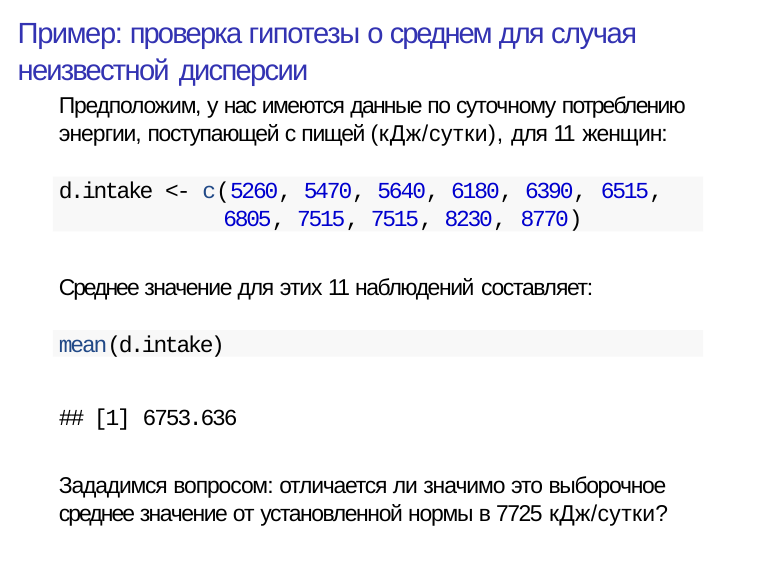

# Пример: проверка гипотезы о среднем для случая  неизвестной дисперсии
Предположим, у нас имеются данные по суточному потреблению  энергии, поступающей с пищей (кДж/сутки), для 11 женщин:
d.intake <- c(5260, 5470, 5640, 6180, 6390, 6515,
6805, 7515, 7515, 8230, 8770)
Среднее значение для этих 11 наблюдений составляет:
mean(d.intake)
## [1] 6753.636

Зададимся вопросом: отличается ли значимо это выборочное  среднее значение от установленной нормы в 7725 кДж/сутки?